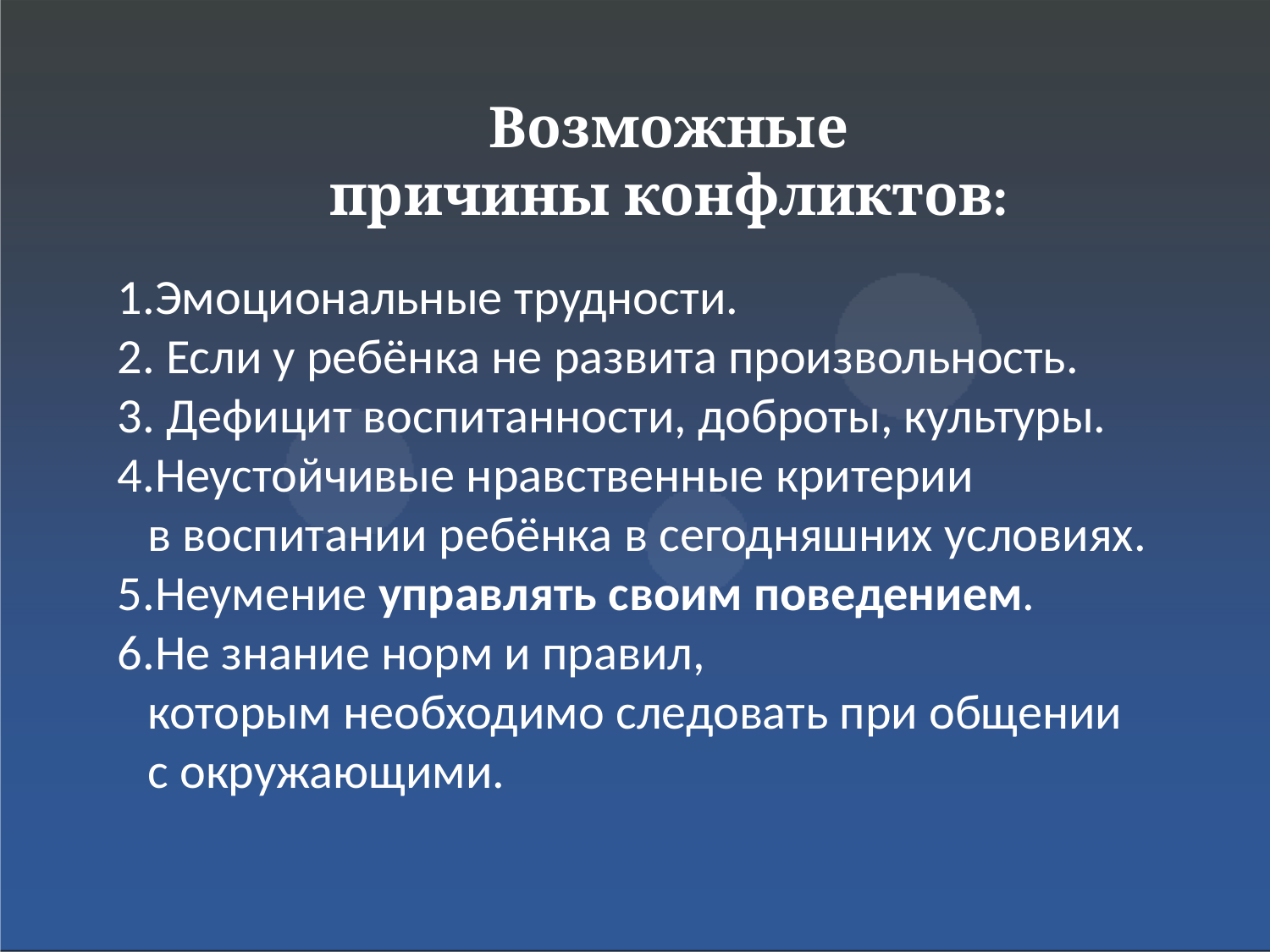

Возможные причины конфликтов:​
​
Эмоциональные трудности.​
 Если у ребёнка не развита произвольность.​
 Дефицит воспитанности, доброты, культуры.​
Неустойчивые нравственные критерии в воспитании ребёнка в сегодняшних условиях.​
Неумение управлять своим поведением.​
Не знание норм и правил, которым необходимо следовать при общении с окружающими.​